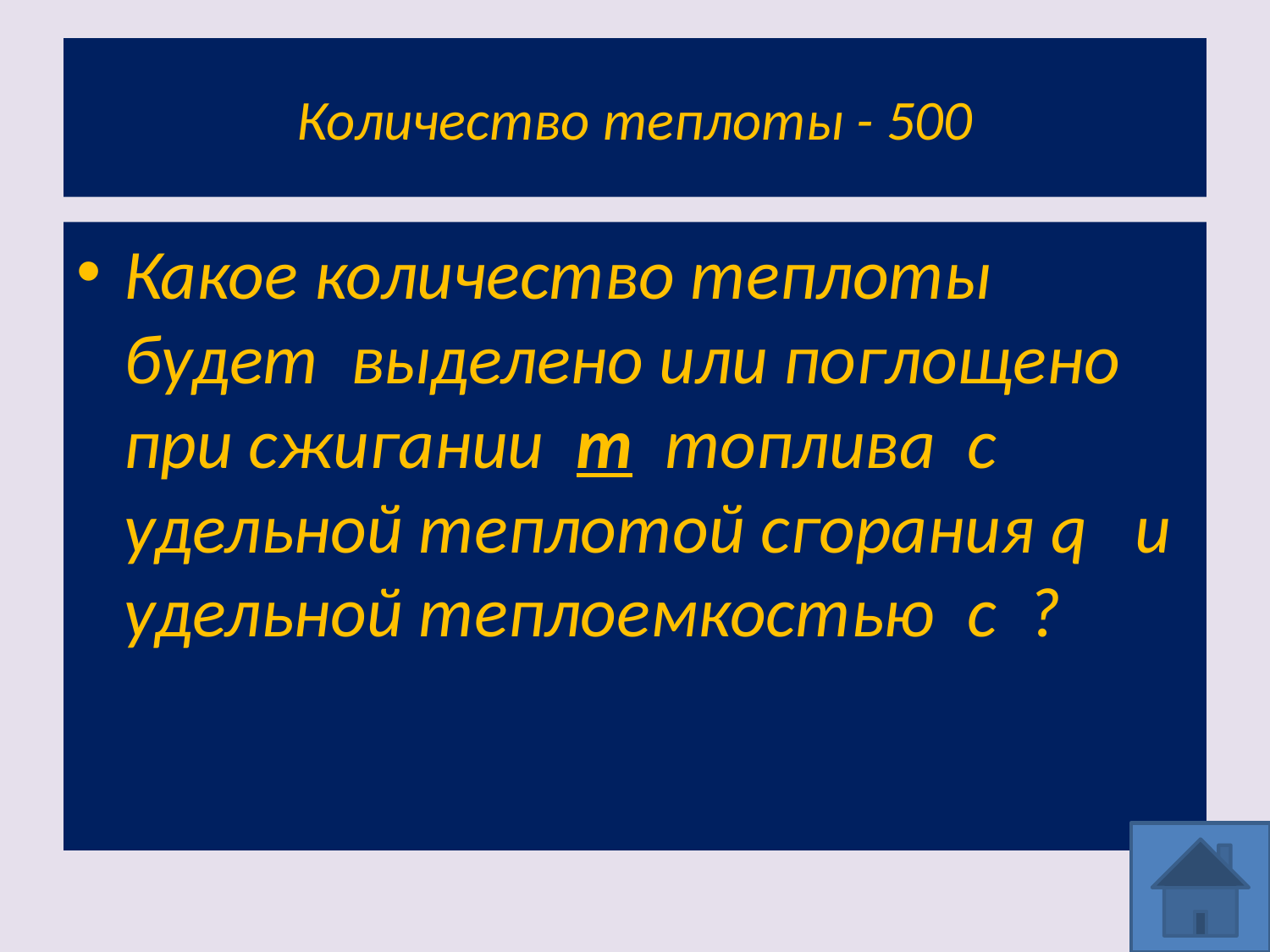

# Количество теплоты - 500
Какое количество теплоты будет  выделено или поглощено при сжигании  m  топлива  с удельной теплотой сгорания q   и  удельной теплоемкостью  c  ?